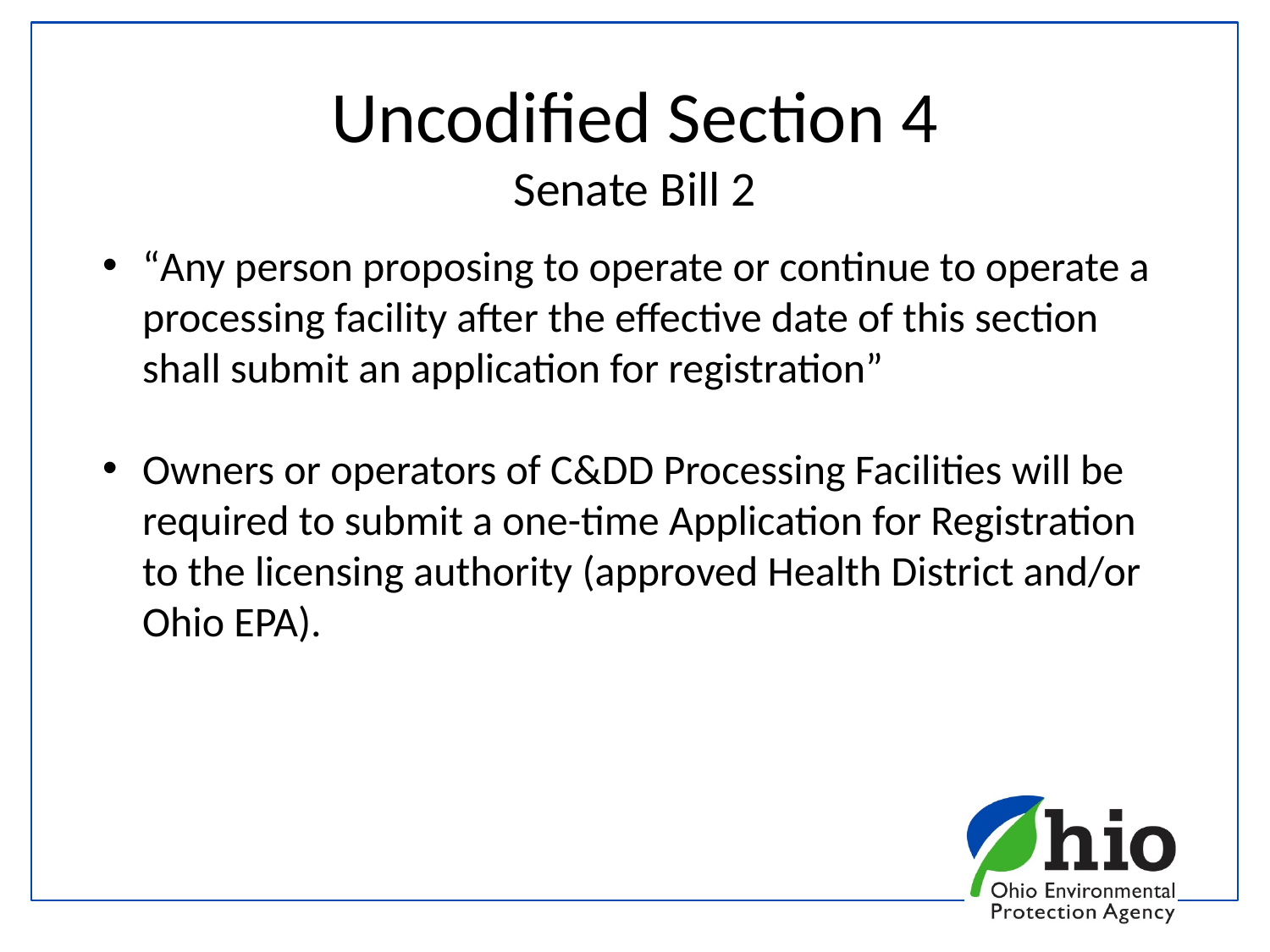

# Uncodified Section 4 Senate Bill 2
“Any person proposing to operate or continue to operate a processing facility after the effective date of this section shall submit an application for registration”

Owners or operators of C&DD Processing Facilities will be required to submit a one-time Application for Registration to the licensing authority (approved Health District and/or Ohio EPA).